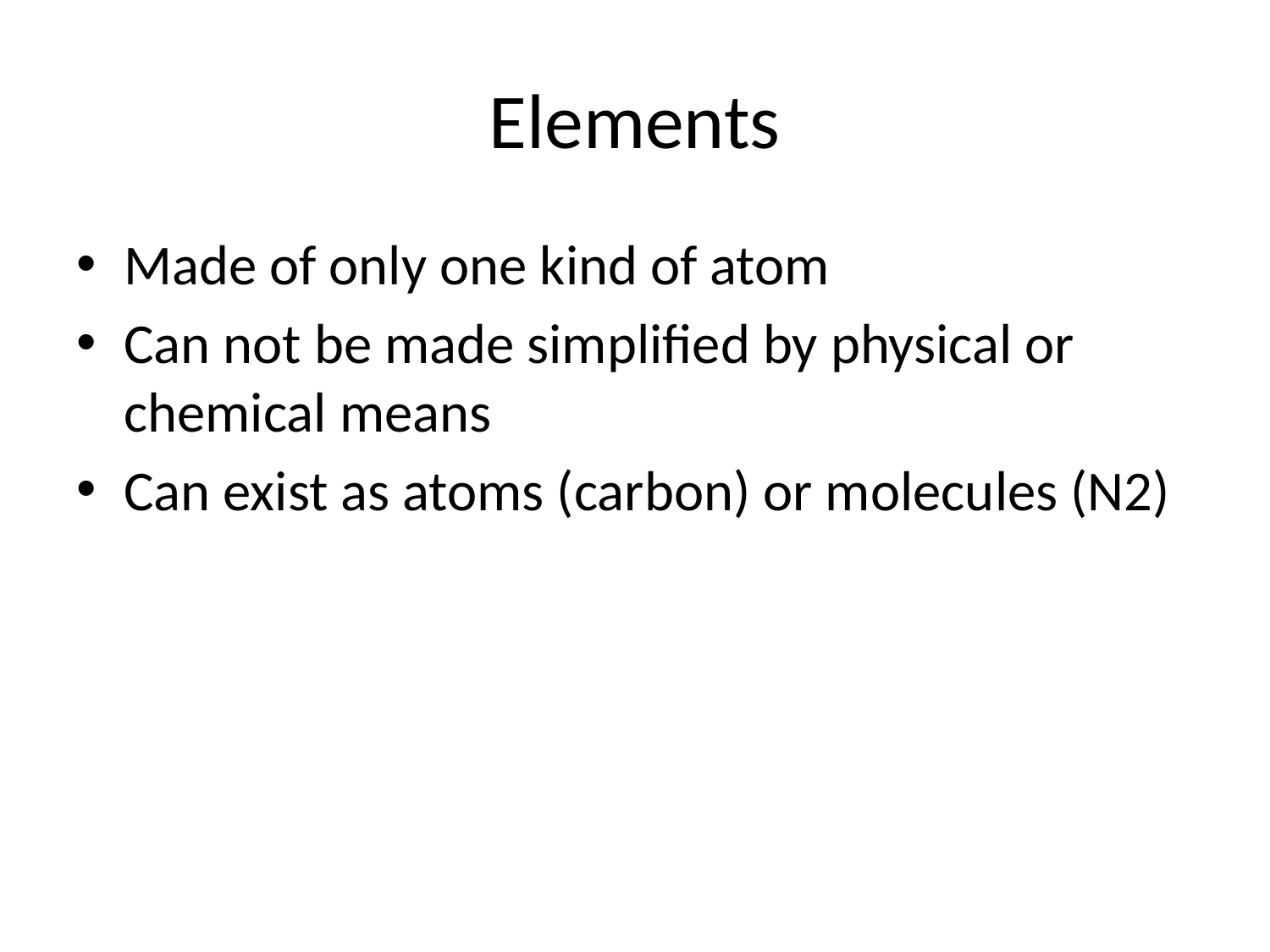

# Elements
Made of only one kind of atom
Can not be made simplified by physical or chemical means
Can exist as atoms (carbon) or molecules (N2)